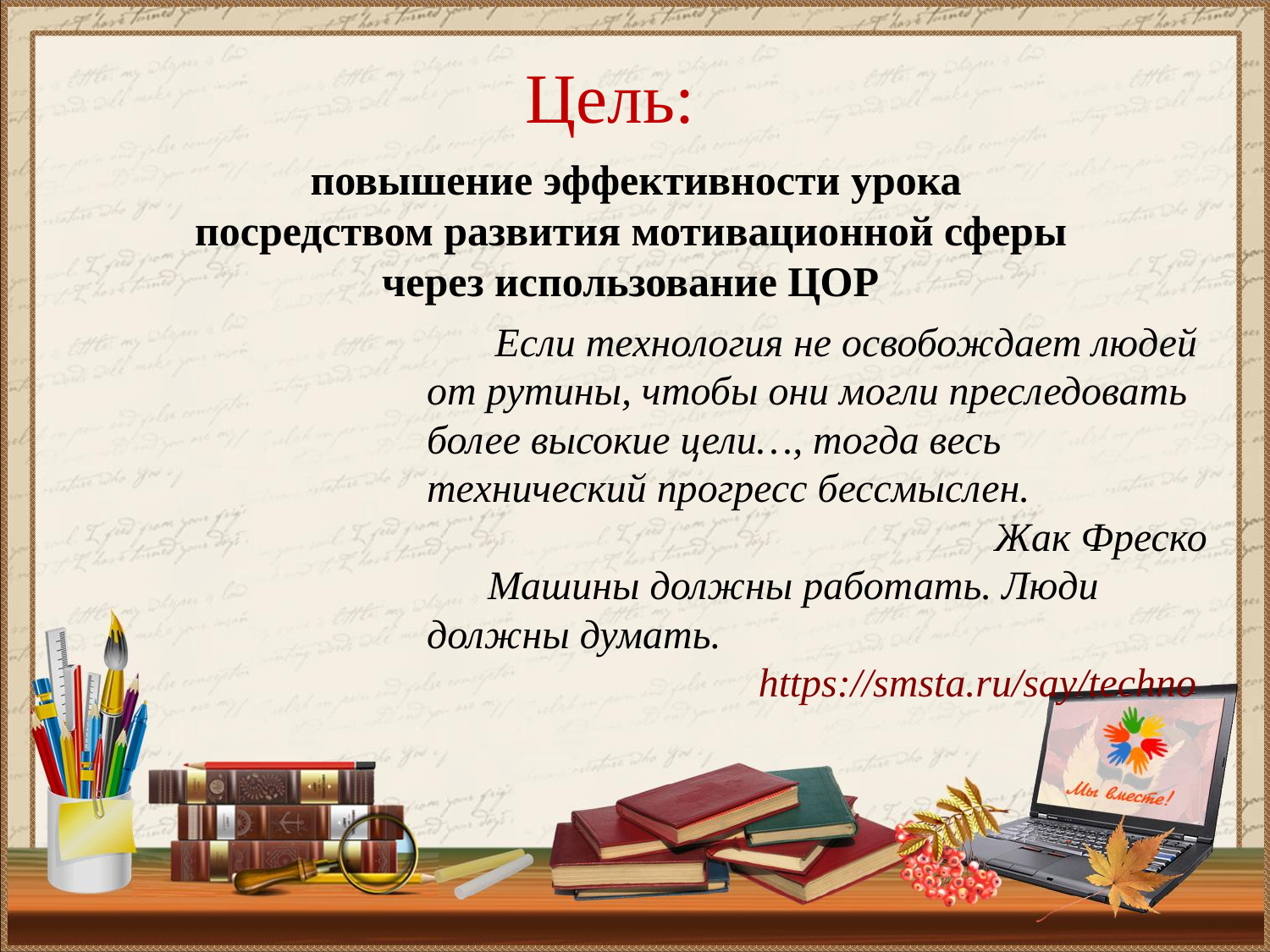

# Цель:
повышение эффективности урока
посредством развития мотивационной сферы
через использование ЦОР

       Если технология не освобождает людей от рутины, чтобы они могли преследовать более высокие цели…, тогда весь технический прогресс бессмыслен.
Жак Фреско
      Машины должны работать. Люди должны думать.
  https://smsta.ru/say/techno